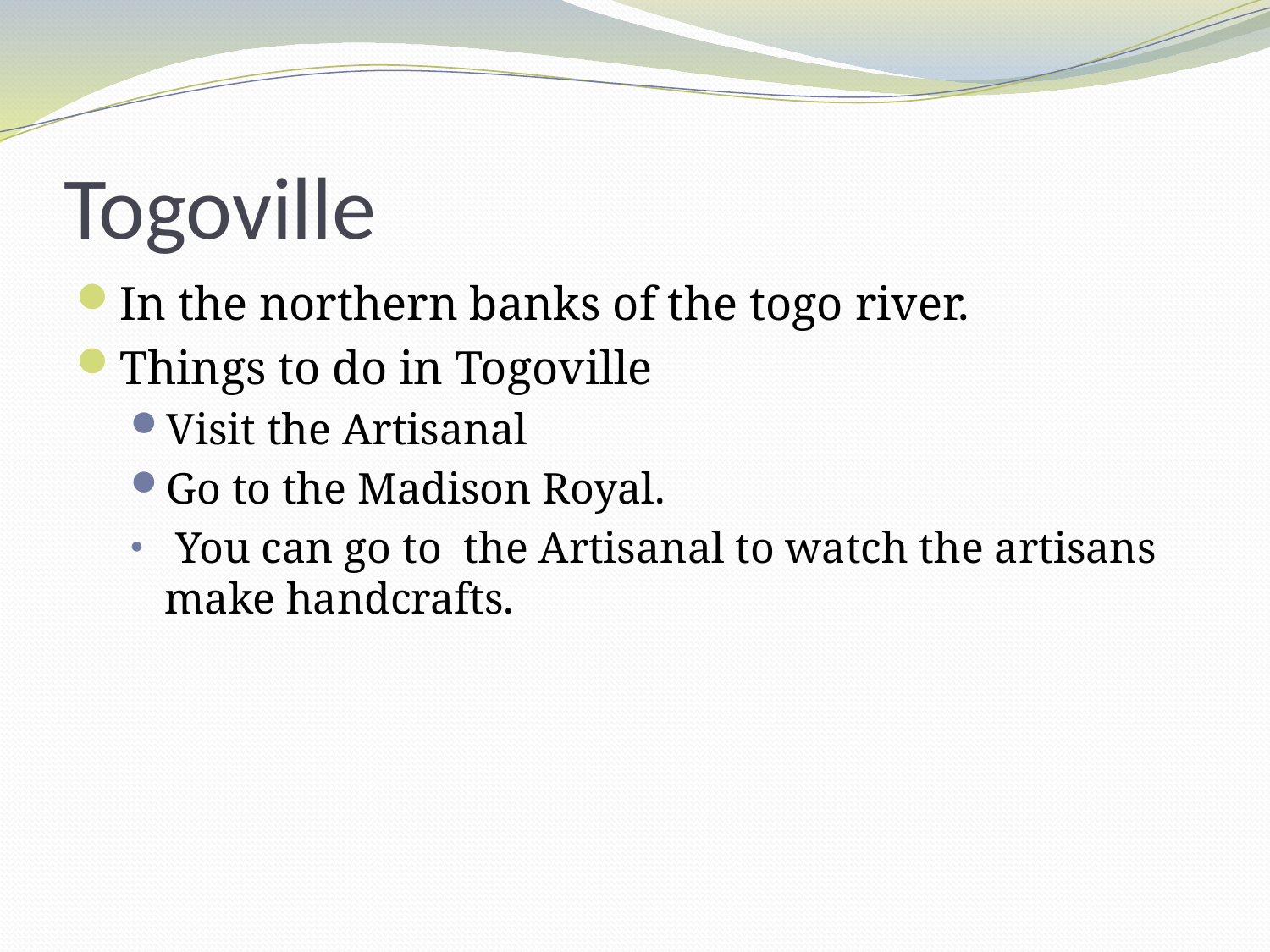

# Togoville
In the northern banks of the togo river.
Things to do in Togoville
Visit the Artisanal
Go to the Madison Royal.
 You can go to  the Artisanal to watch the artisans make handcrafts.